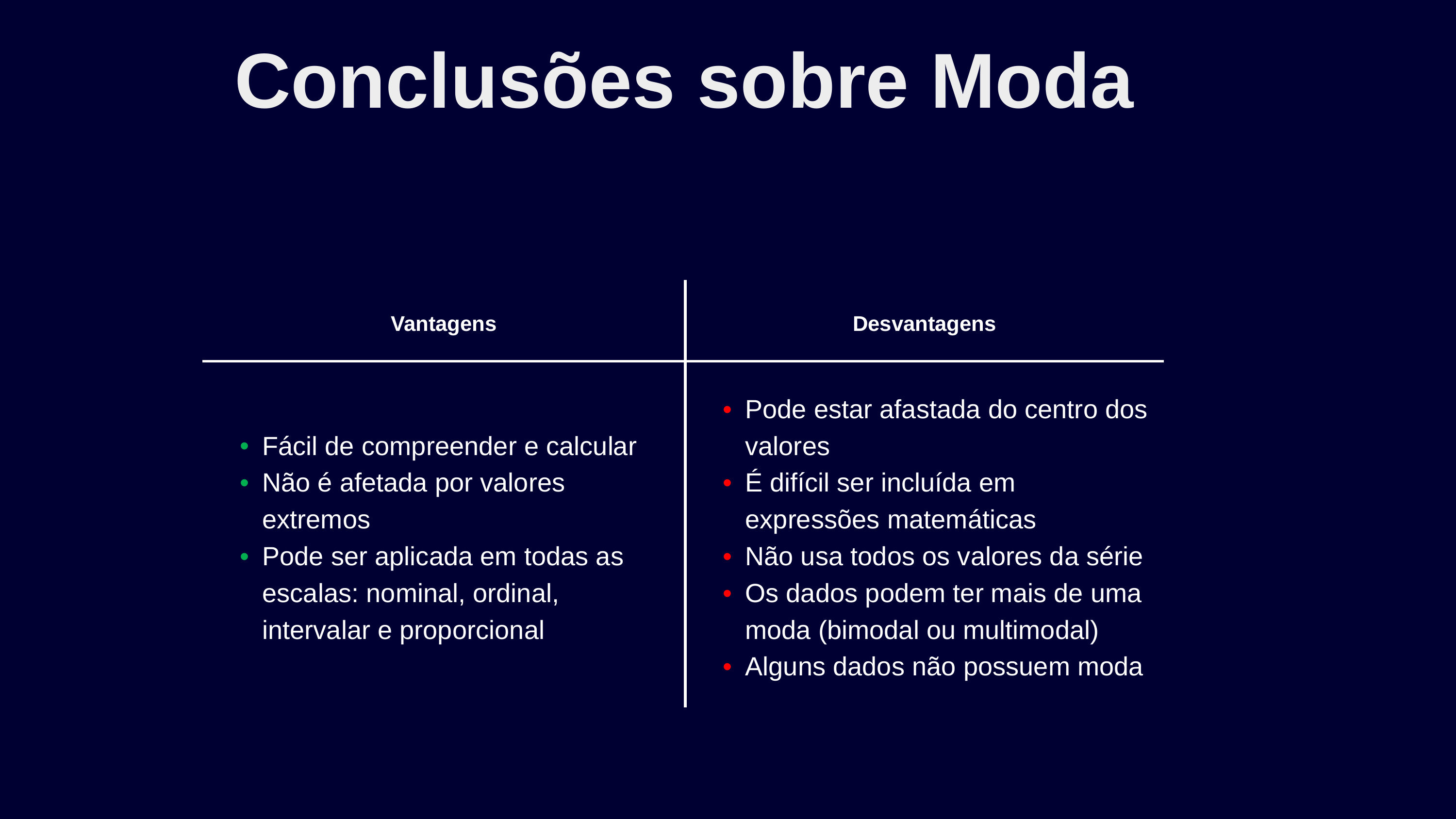

Conclusões sobre Moda
| Vantagens | Desvantagens |
| --- | --- |
| Fácil de compreender e calcular Não é afetada por valores extremos Pode ser aplicada em todas as escalas: nominal, ordinal, intervalar e proporcional | Pode estar afastada do centro dos valores É difícil ser incluída em expressões matemáticas Não usa todos os valores da série Os dados podem ter mais de uma moda (bimodal ou multimodal) Alguns dados não possuem moda |